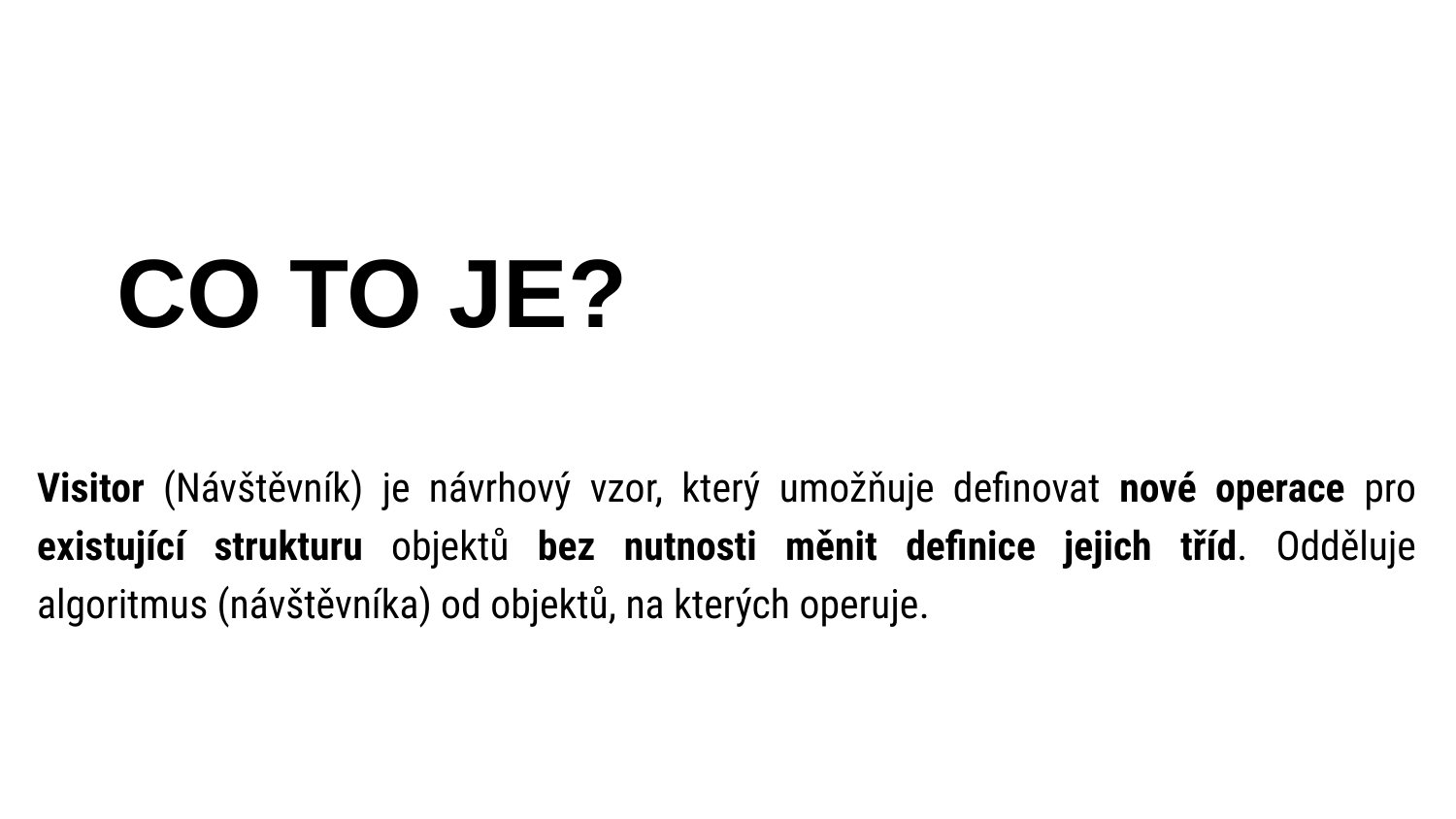

# CO TO JE?
Visitor (Návštěvník) je návrhový vzor, který umožňuje definovat nové operace pro existující strukturu objektů bez nutnosti měnit definice jejich tříd. Odděluje algoritmus (návštěvníka) od objektů, na kterých operuje.